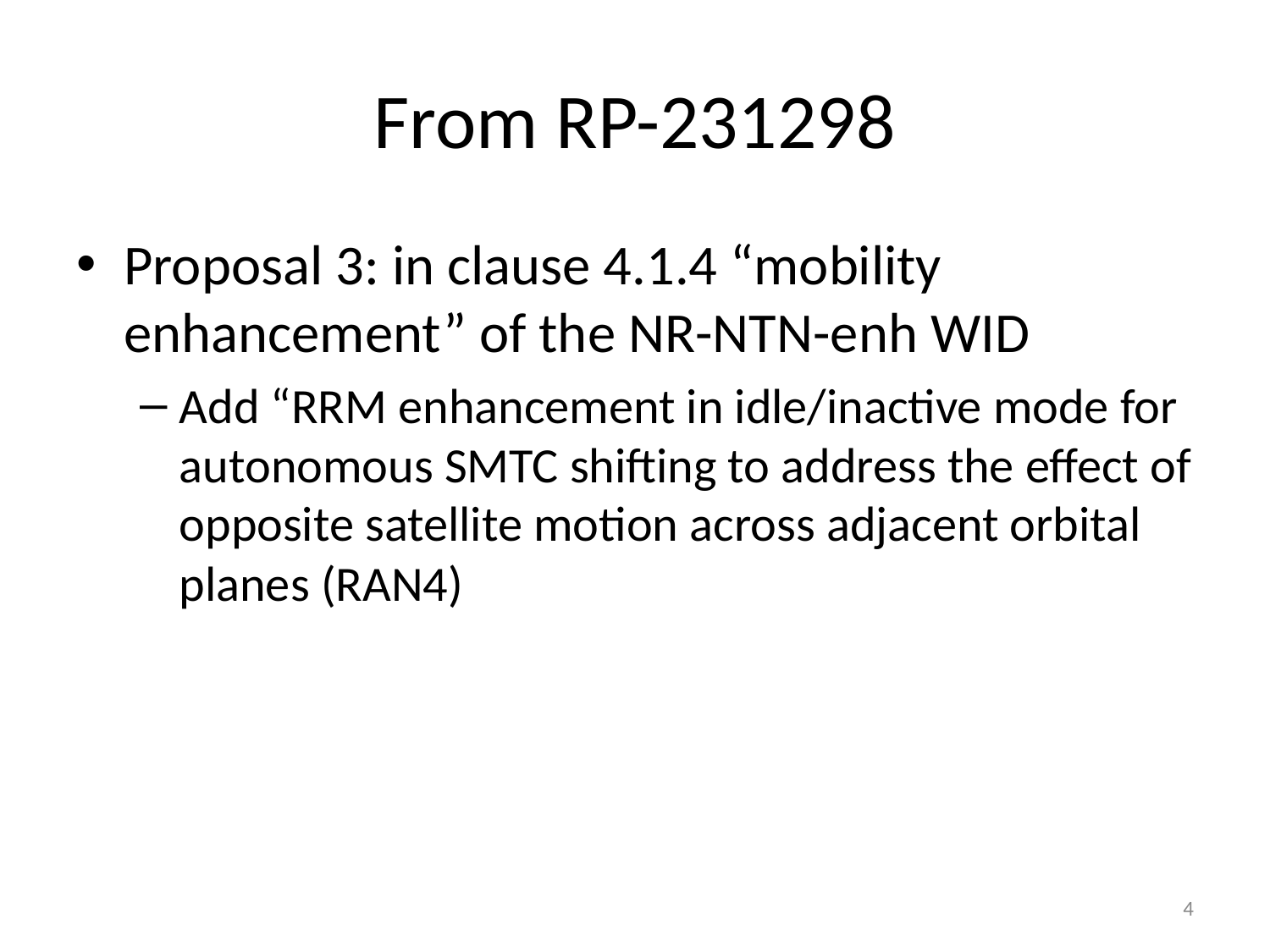

# From RP-231298
Proposal 3: in clause 4.1.4 “mobility enhancement” of the NR-NTN-enh WID
Add “RRM enhancement in idle/inactive mode for autonomous SMTC shifting to address the effect of opposite satellite motion across adjacent orbital planes (RAN4)
4